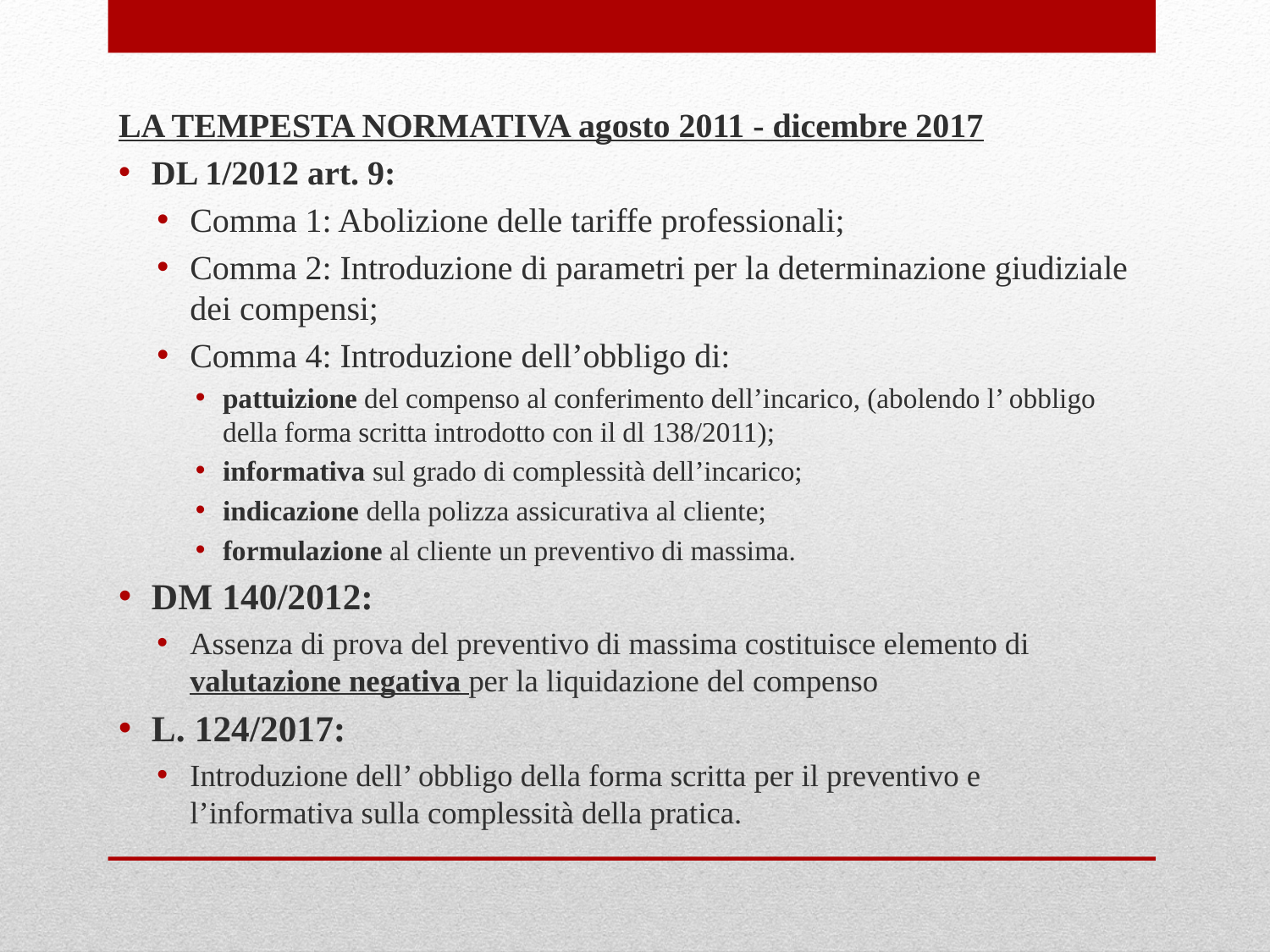

LA TEMPESTA NORMATIVA agosto 2011 - dicembre 2017
DL 1/2012 art. 9:
Comma 1: Abolizione delle tariffe professionali;
Comma 2: Introduzione di parametri per la determinazione giudiziale dei compensi;
Comma 4: Introduzione dell’obbligo di:
pattuizione del compenso al conferimento dell’incarico, (abolendo l’ obbligo della forma scritta introdotto con il dl 138/2011);
informativa sul grado di complessità dell’incarico;
indicazione della polizza assicurativa al cliente;
formulazione al cliente un preventivo di massima.
DM 140/2012:
Assenza di prova del preventivo di massima costituisce elemento di valutazione negativa per la liquidazione del compenso
L. 124/2017:
Introduzione dell’ obbligo della forma scritta per il preventivo e l’informativa sulla complessità della pratica.